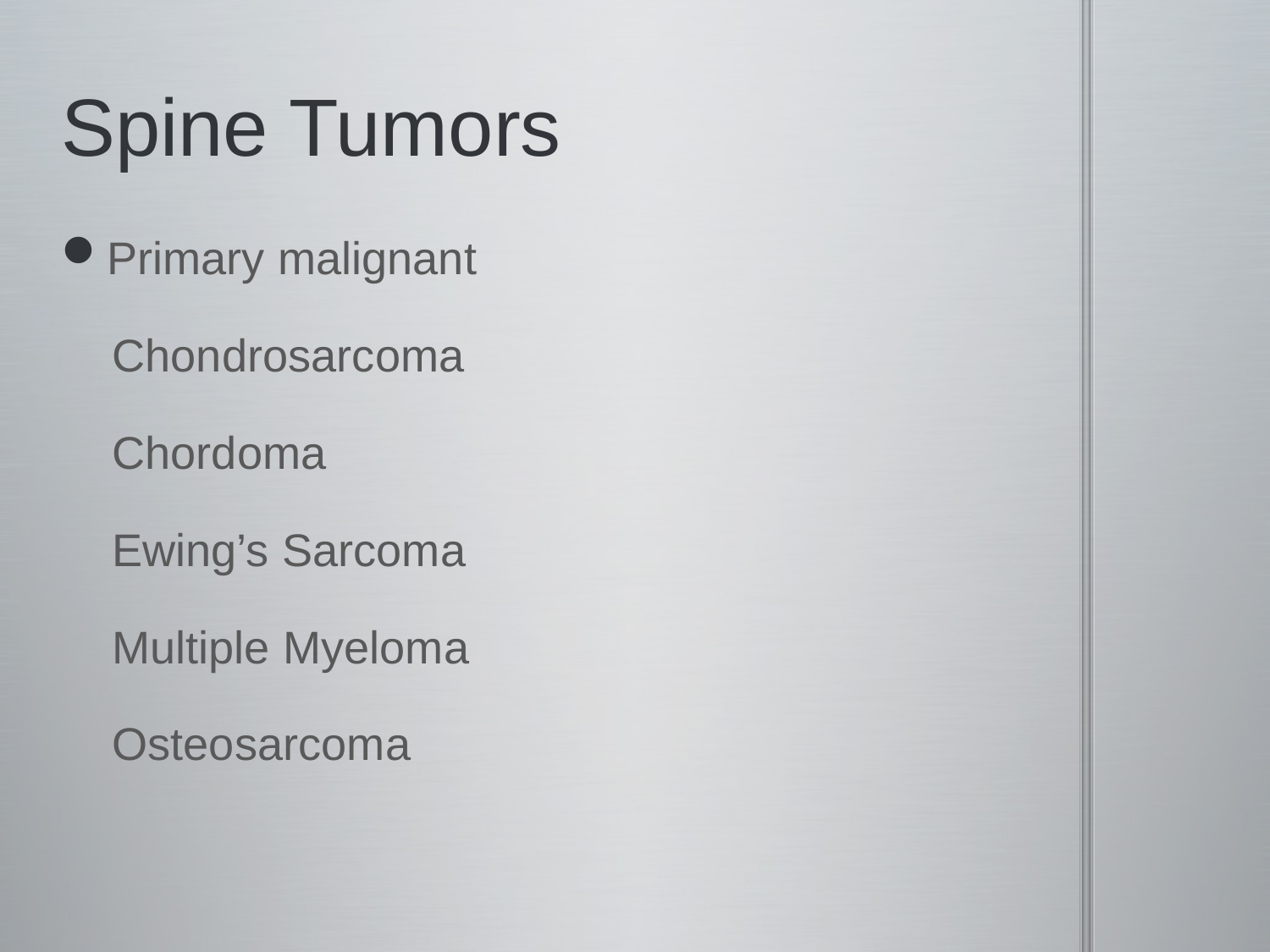

# Spine Tumors
Primary malignant
    Chondrosarcoma
    Chordoma
    Ewing’s Sarcoma
    Multiple Myeloma
    Osteosarcoma